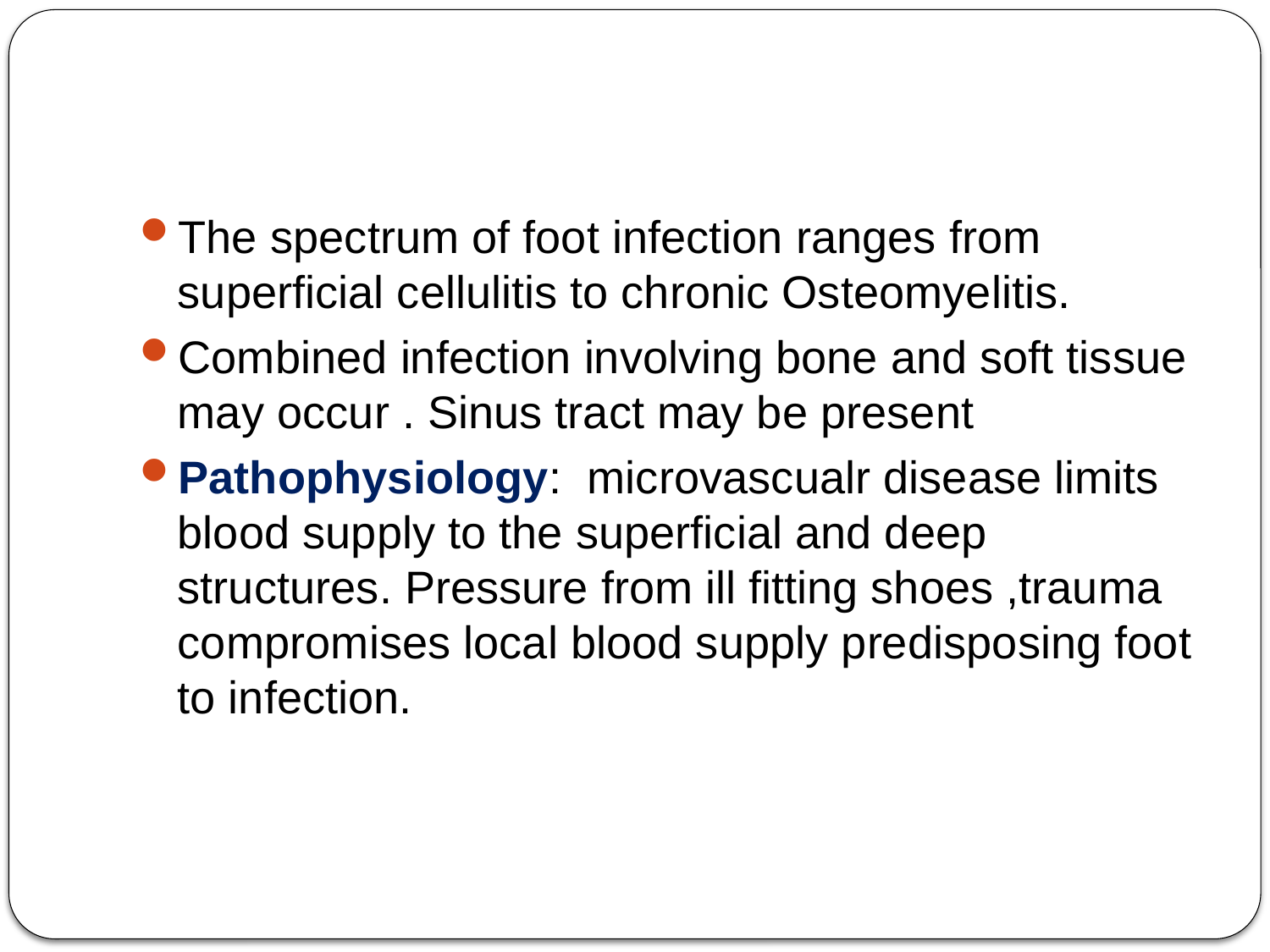

#
The spectrum of foot infection ranges from superficial cellulitis to chronic Osteomyelitis.
Combined infection involving bone and soft tissue may occur . Sinus tract may be present
Pathophysiology:  microvascualr disease limits blood supply to the superficial and deep structures. Pressure from ill fitting shoes ,trauma compromises local blood supply predisposing foot to infection.